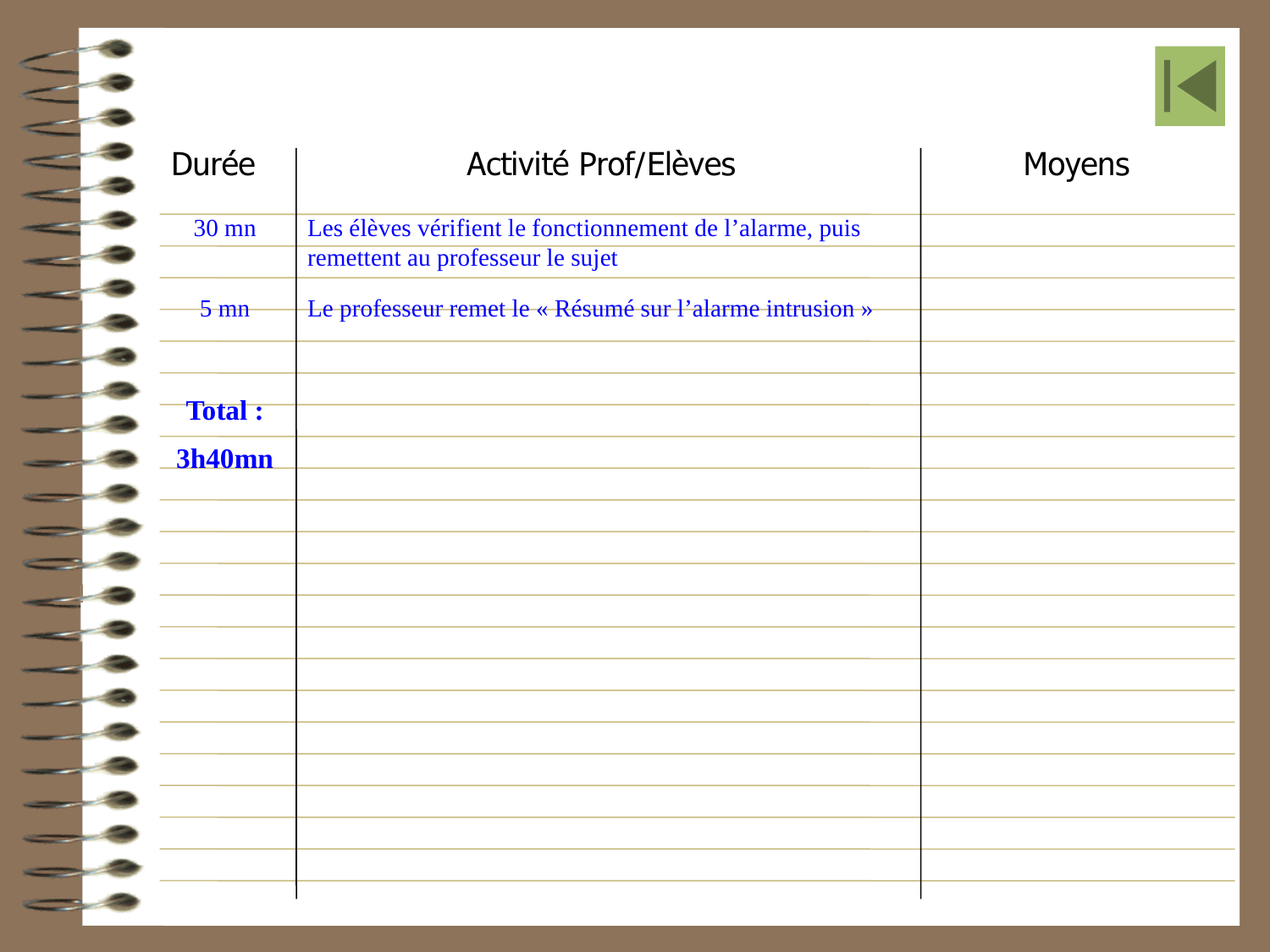

Durée	                 Activité Prof/Elèves                             Moyens

30 mn
Les élèves vérifient le fonctionnement de l’alarme, puis remettent au professeur le sujet
5 mn
Le professeur remet le « Résumé sur l’alarme intrusion »
Total :
3h40mn